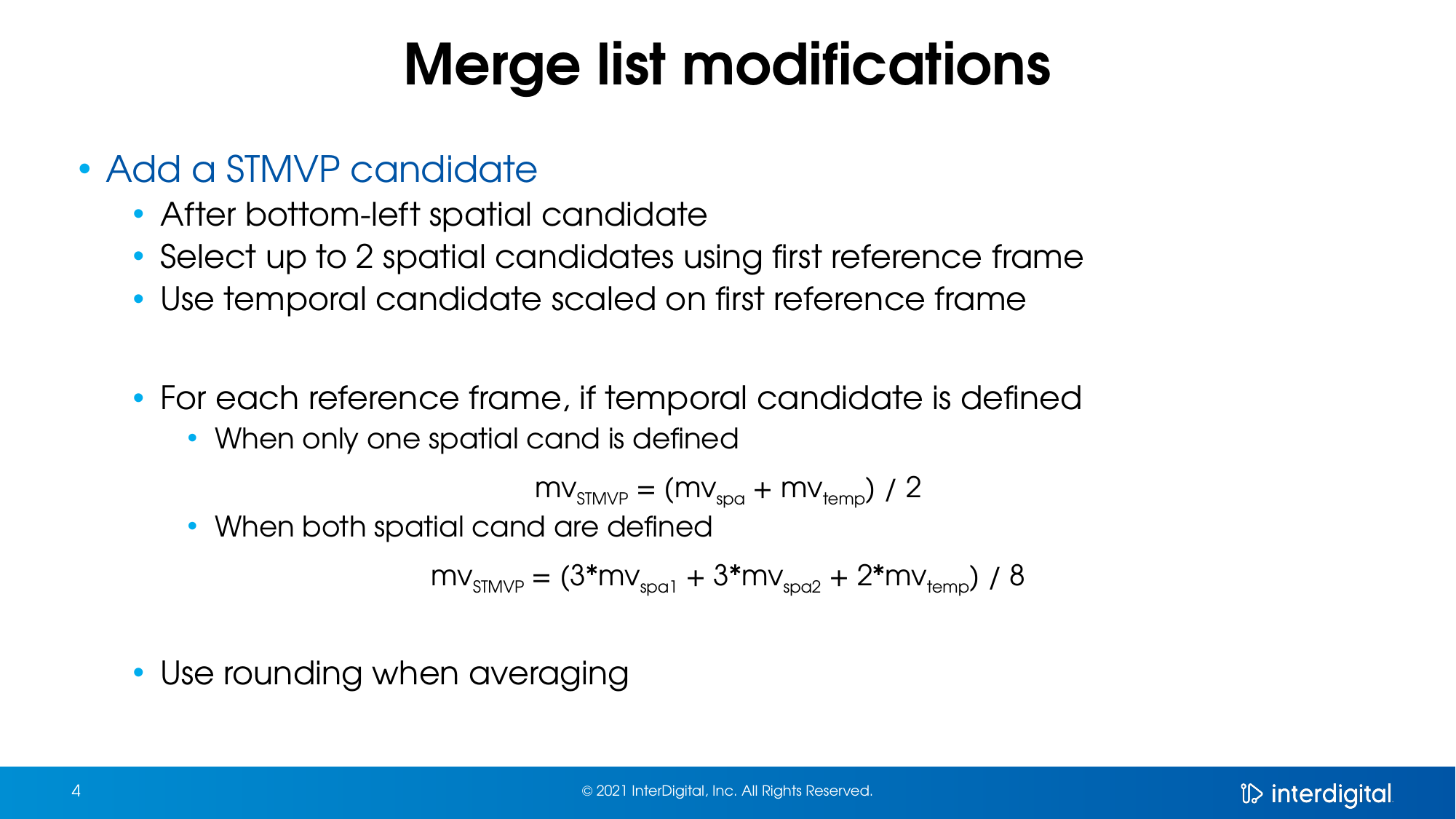

# Merge list modifications
Add a STMVP candidate
After bottom-left spatial candidate
Select up to 2 spatial candidates using first reference frame
Use temporal candidate scaled on first reference frame

For each reference frame, if temporal candidate is defined
When only one spatial cand is defined
mvSTMVP = (mvspa + mvtemp) / 2
When both spatial cand are defined
mvSTMVP = (3*mvspa1 + 3*mvspa2 + 2*mvtemp) / 8

Use rounding when averaging
4
© 2021 InterDigital, Inc. All Rights Reserved.